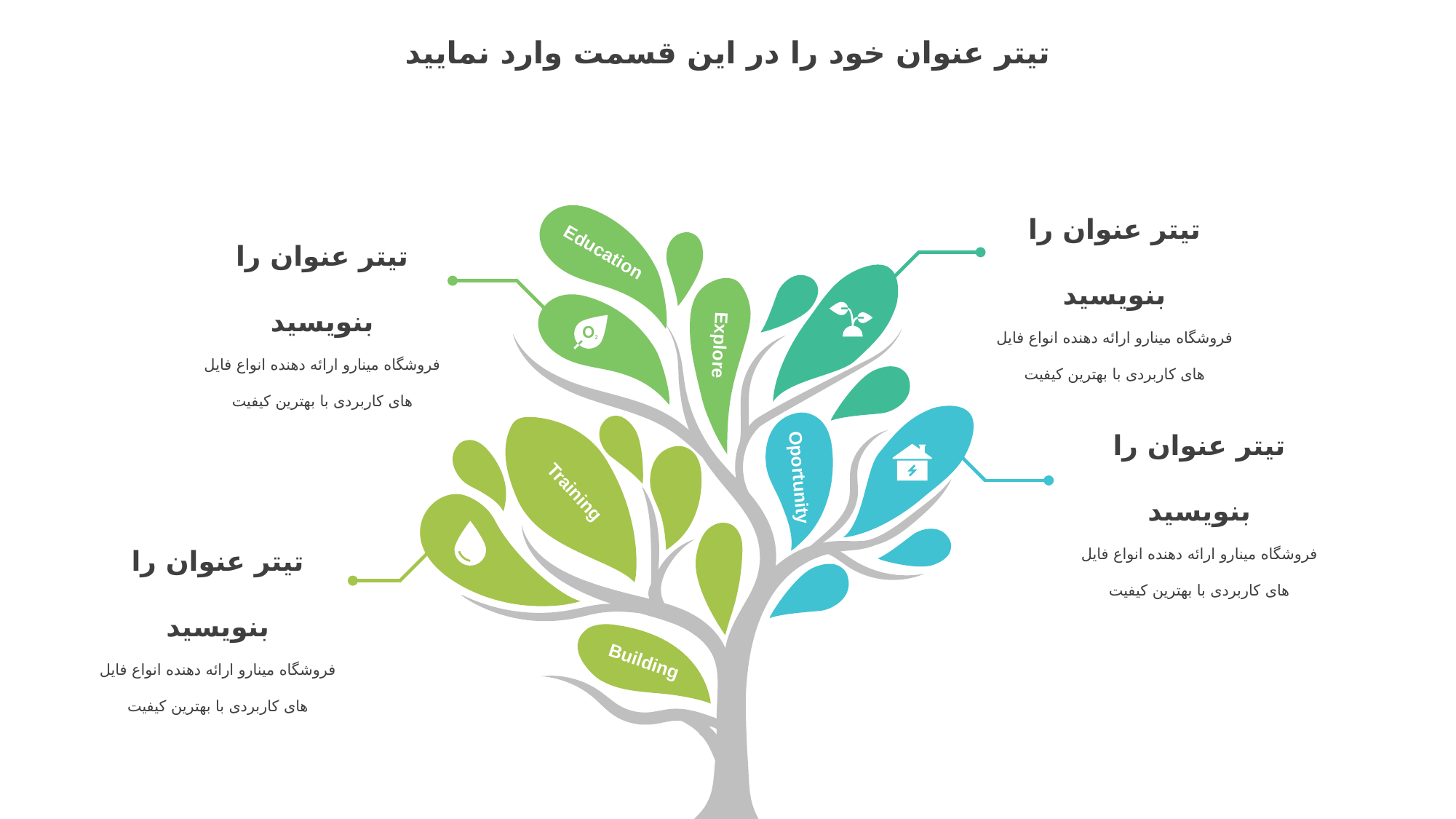

تیتر عنوان خود را در این قسمت وارد نمایید
تیتر عنوان را بنویسید
فروشگاه مینارو ارائه دهنده انواع فایل های کاربردی با بهترین کیفیت
تیتر عنوان را بنویسید
فروشگاه مینارو ارائه دهنده انواع فایل های کاربردی با بهترین کیفیت

Education

Explore

تیتر عنوان را بنویسید
فروشگاه مینارو ارائه دهنده انواع فایل های کاربردی با بهترین کیفیت

Oportunity
Training

تیتر عنوان را بنویسید
فروشگاه مینارو ارائه دهنده انواع فایل های کاربردی با بهترین کیفیت

Building